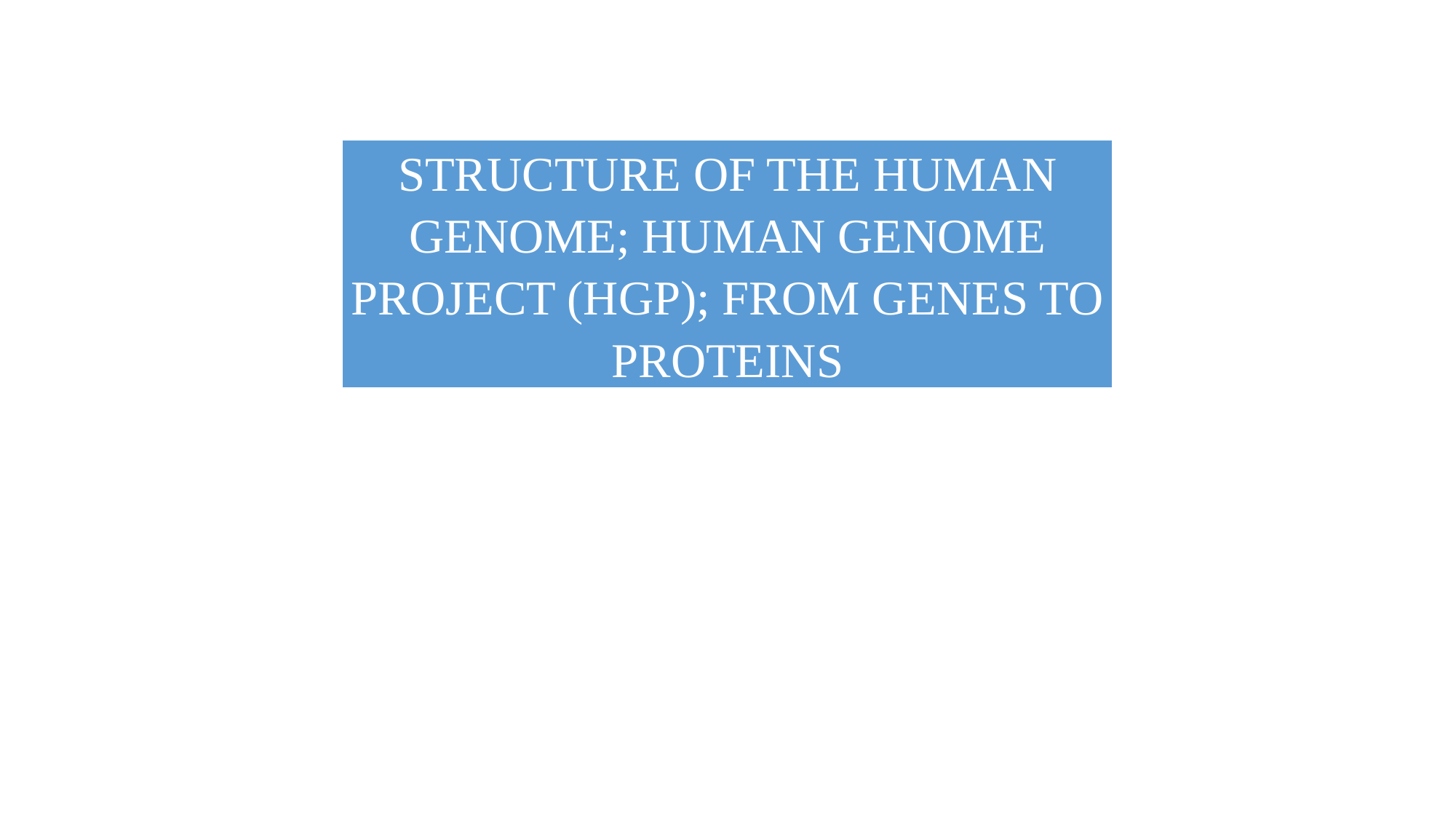

#
| STRUCTURE OF THE HUMAN GENOME; HUMAN GENOME PROJECT (HGP); FROM GENES TO PROTEINS |
| --- |